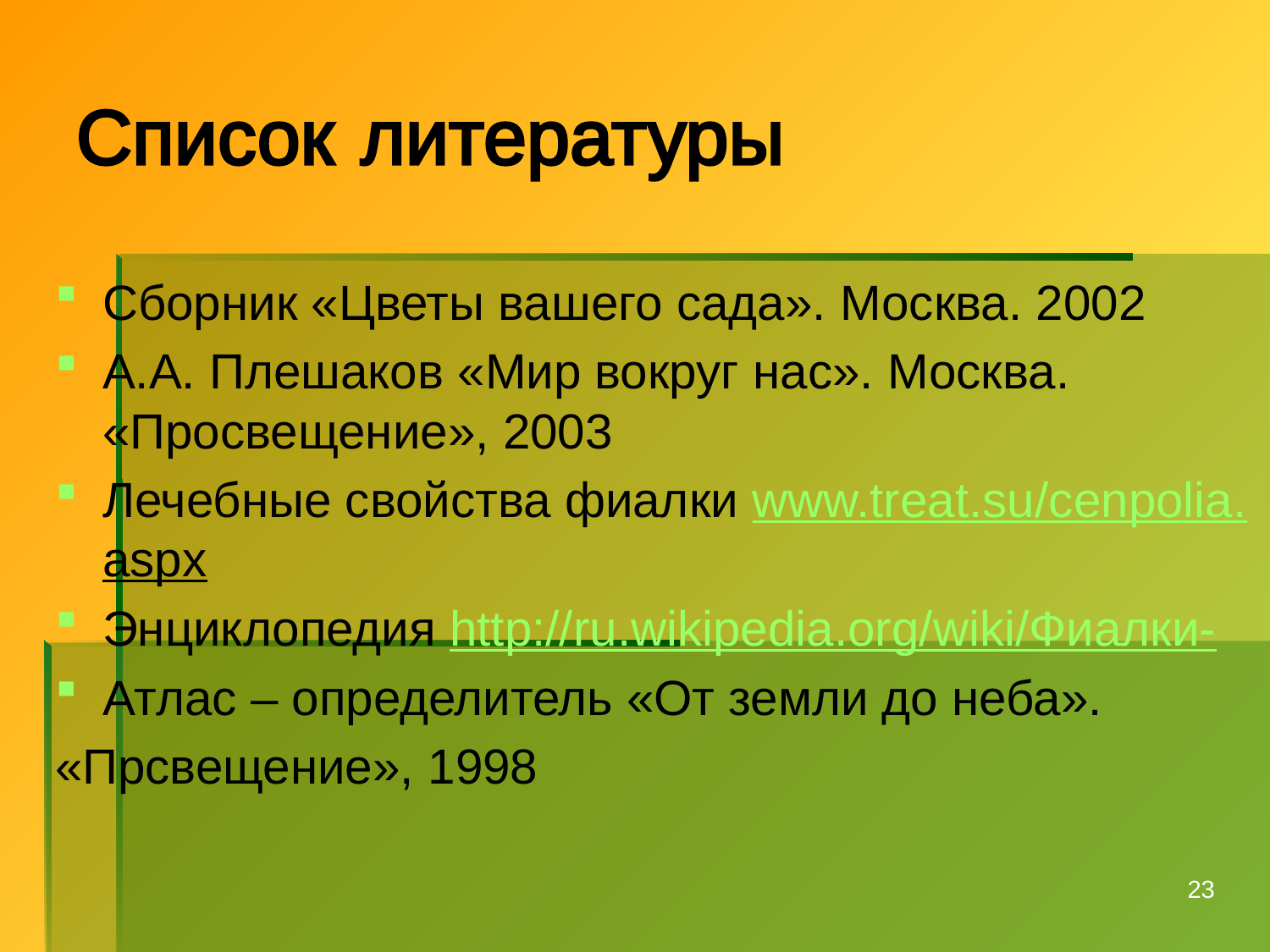

# Список литературы
Сборник «Цветы вашего сада». Москва. 2002
А.А. Плешаков «Мир вокруг нас». Москва. «Просвещение», 2003
Лечебные свойства фиалки www.treat.su/cenpolia.aspx
Энциклопедия http://ru.wikipedia.org/wiki/Фиалки-
Атлас – определитель «От земли до неба».
«Прсвещение», 1998
23